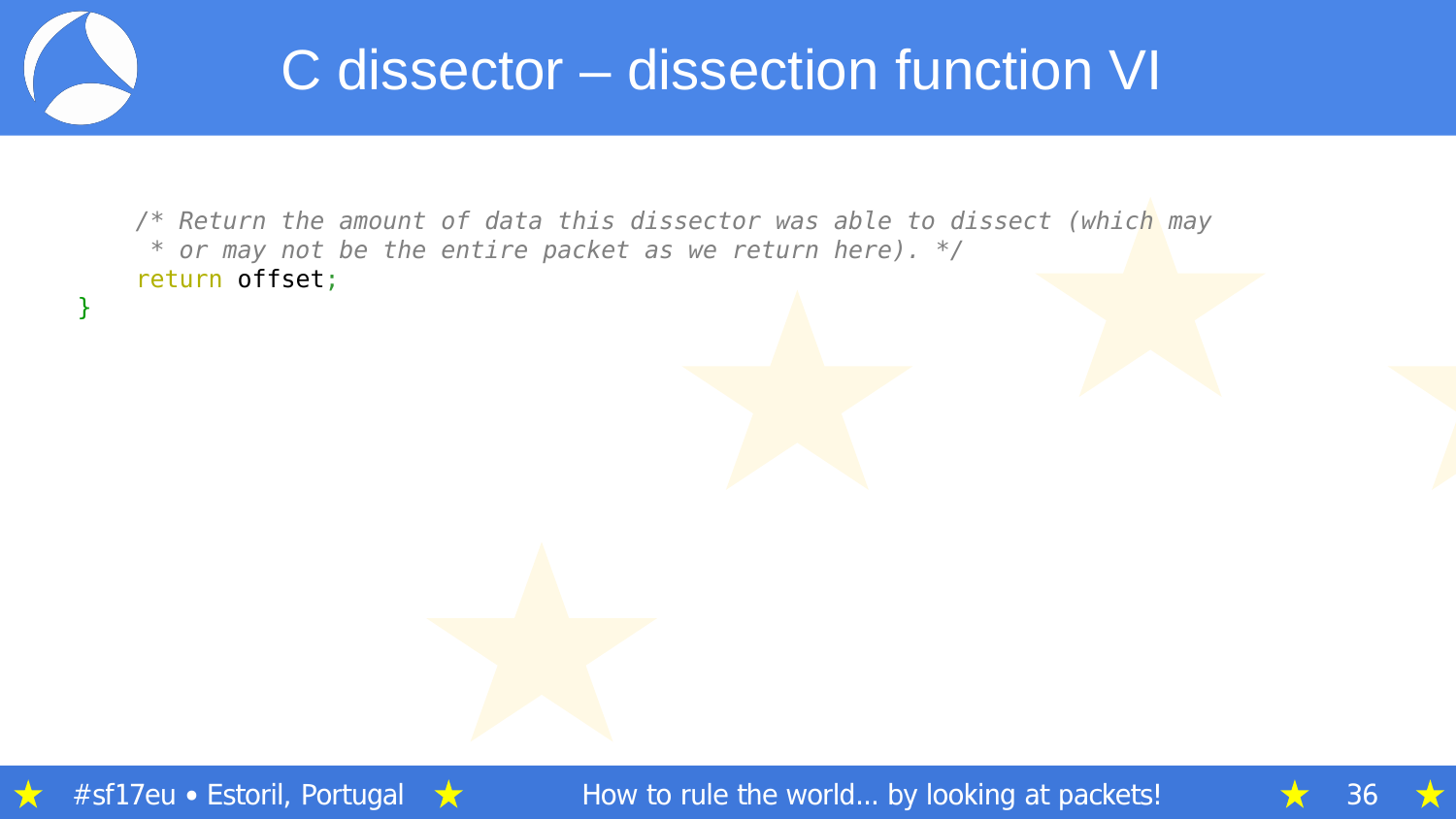

C dissector – dissection function VI

    /* Return the amount of data this dissector was able to dissect (which may
     * or may not be the entire packet as we return here). */
    return offset;
}